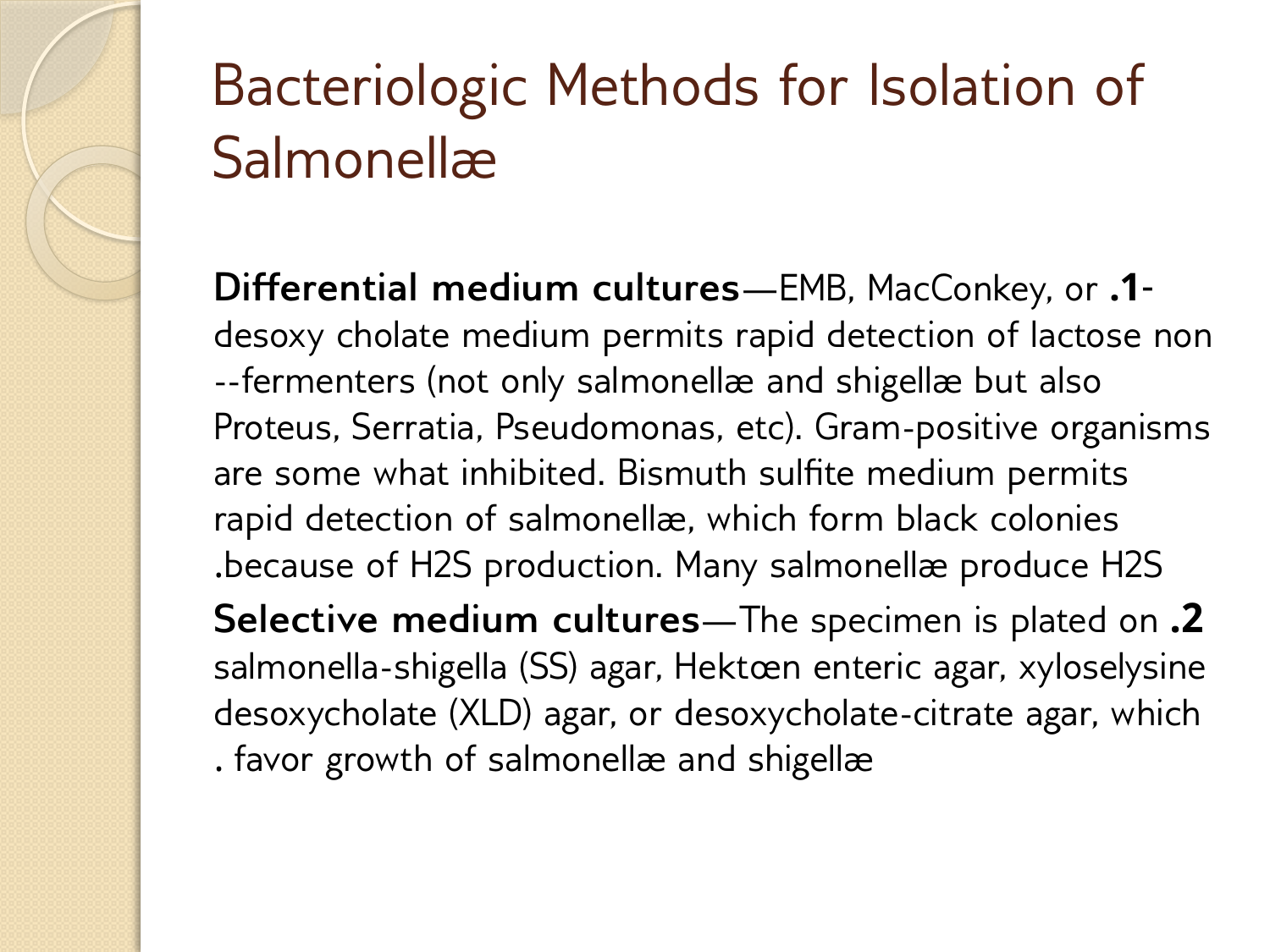

# Bacteriologic Methods for Isolation of Salmonellae
-1. Differential medium cultures—EMB, MacConkey, or desoxy cholate medium permits rapid detection of lactose non --fermenters (not only salmonellae and shigellae but also Proteus, Serratia, Pseudomonas, etc). Gram-positive organisms are some what inhibited. Bismuth sulfite medium permits rapid detection of salmonellae, which form black colonies because of H2S production. Many salmonellae produce H2S.
2. Selective medium cultures—The specimen is plated on salmonella-shigella (SS) agar, Hektoen enteric agar, xyloselysine desoxycholate (XLD) agar, or desoxycholate-citrate agar, which favor growth of salmonellae and shigellae .